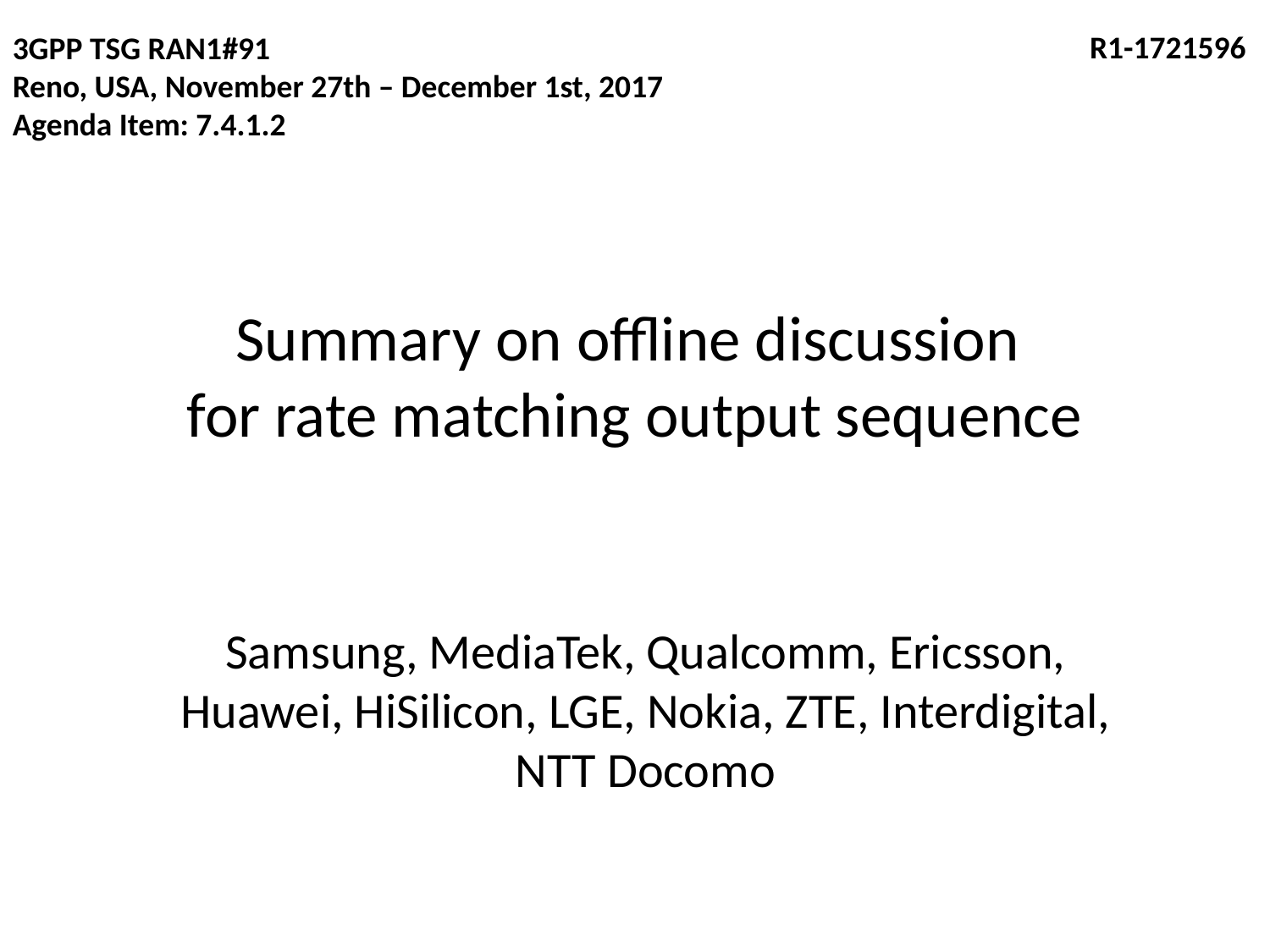

3GPP TSG RAN1#91
Reno, USA, November 27th – December 1st, 2017
Agenda Item: 7.4.1.2

 R1-1721596
# Summary on offline discussion for rate matching output sequence
Samsung, MediaTek, Qualcomm, Ericsson, Huawei, HiSilicon, LGE, Nokia, ZTE, Interdigital, NTT Docomo